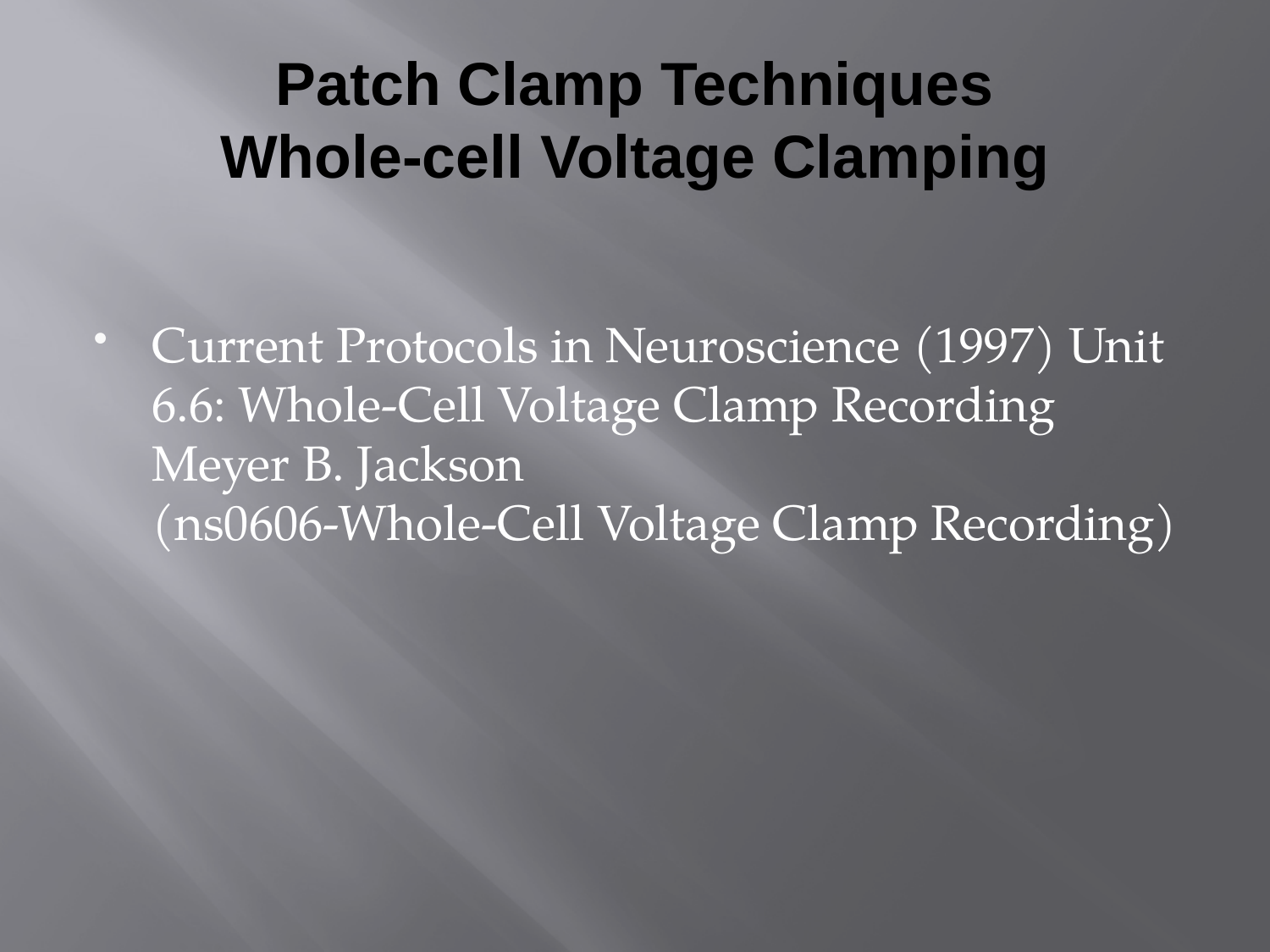

# Patch Clamp Techniques Whole-cell Voltage Clamping
Current Protocols in Neuroscience (1997) Unit 6.6: Whole-Cell Voltage Clamp Recording Meyer B. Jackson
(ns0606-Whole-Cell Voltage Clamp Recording)